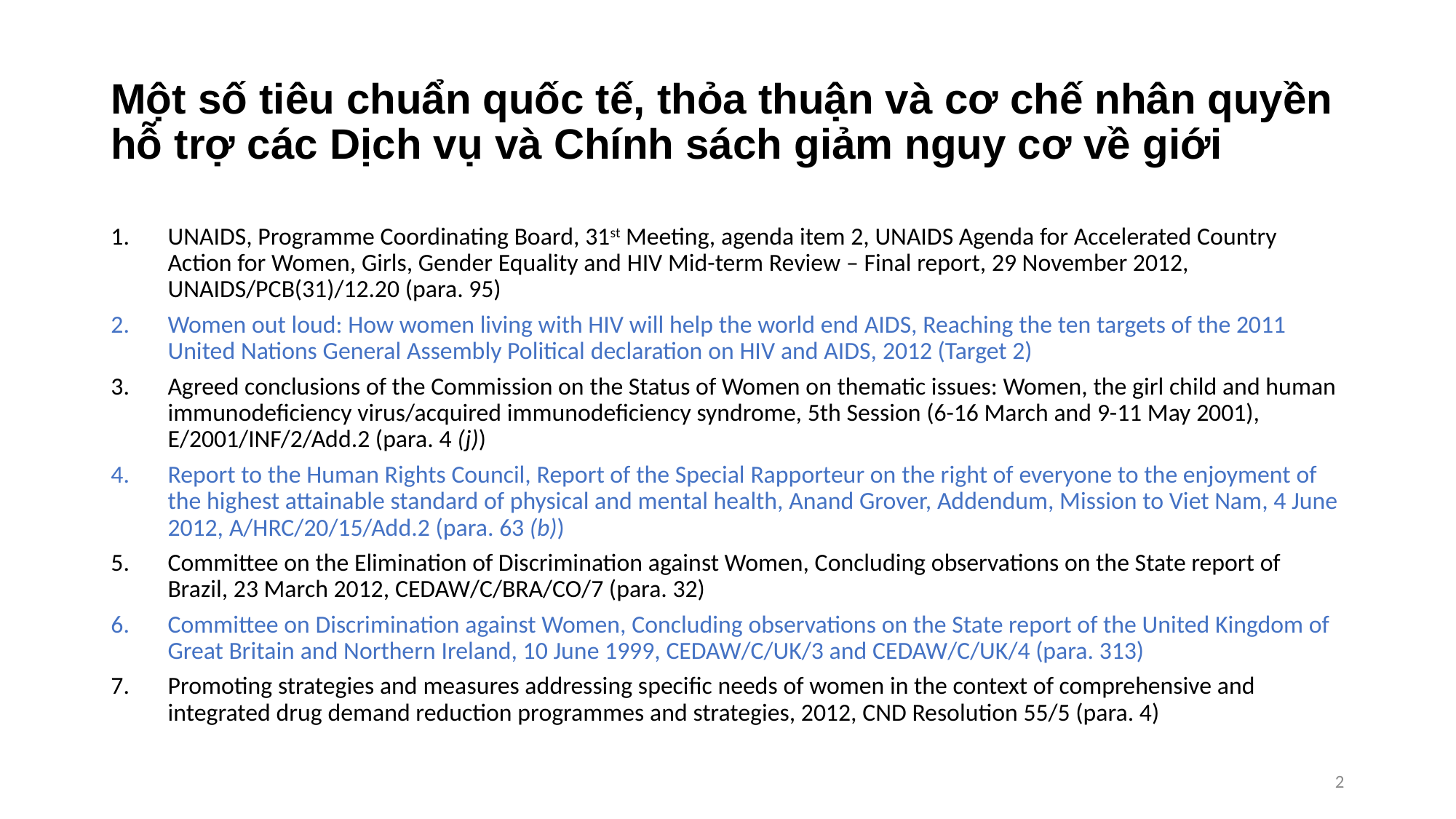

# Một số tiêu chuẩn quốc tế, thỏa thuận và cơ chế nhân quyền hỗ trợ các Dịch vụ và Chính sách giảm nguy cơ về giới
UNAIDS, Programme Coordinating Board, 31st Meeting, agenda item 2, UNAIDS Agenda for Accelerated Country Action for Women, Girls, Gender Equality and HIV Mid-term Review – Final report, 29 November 2012, UNAIDS/PCB(31)/12.20 (para. 95)
Women out loud: How women living with HIV will help the world end AIDS, Reaching the ten targets of the 2011 United Nations General Assembly Political declaration on HIV and AIDS, 2012 (Target 2)
Agreed conclusions of the Commission on the Status of Women on thematic issues: Women, the girl child and human immunodeficiency virus/acquired immunodeficiency syndrome, 5th Session (6-16 March and 9-11 May 2001), E/2001/INF/2/Add.2 (para. 4 (j))
Report to the Human Rights Council, Report of the Special Rapporteur on the right of everyone to the enjoyment of the highest attainable standard of physical and mental health, Anand Grover, Addendum, Mission to Viet Nam, 4 June 2012, A/HRC/20/15/Add.2 (para. 63 (b))
Committee on the Elimination of Discrimination against Women, Concluding observations on the State report of Brazil, 23 March 2012, CEDAW/C/BRA/CO/7 (para. 32)
Committee on Discrimination against Women, Concluding observations on the State report of the United Kingdom of Great Britain and Northern Ireland, 10 June 1999, CEDAW/C/UK/3 and CEDAW/C/UK/4 (para. 313)
Promoting strategies and measures addressing specific needs of women in the context of comprehensive and integrated drug demand reduction programmes and strategies, 2012, CND Resolution 55/5 (para. 4)
2